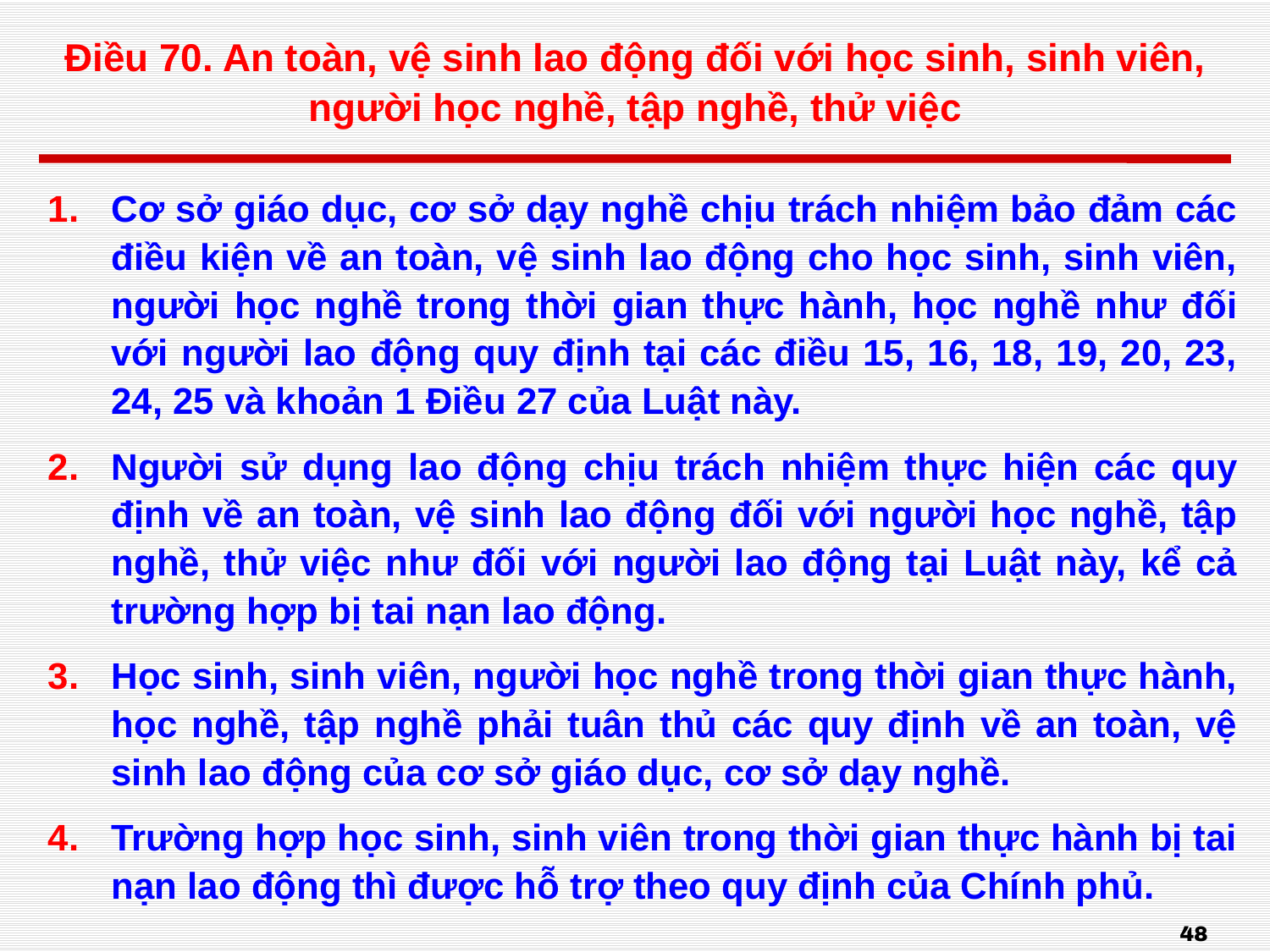

# Điều 70. An toàn, vệ sinh lao động đối với học sinh, sinh viên, người học nghề, tập nghề, thử việc
Cơ sở giáo dục, cơ sở dạy nghề chịu trách nhiệm bảo đảm các điều kiện về an toàn, vệ sinh lao động cho học sinh, sinh viên, người học nghề trong thời gian thực hành, học nghề như đối với người lao động quy định tại các điều 15, 16, 18, 19, 20, 23, 24, 25 và khoản 1 Điều 27 của Luật này.
Người sử dụng lao động chịu trách nhiệm thực hiện các quy định về an toàn, vệ sinh lao động đối với người học nghề, tập nghề, thử việc như đối với người lao động tại Luật này, kể cả trường hợp bị tai nạn lao động.
Học sinh, sinh viên, người học nghề trong thời gian thực hành, học nghề, tập nghề phải tuân thủ các quy định về an toàn, vệ sinh lao động của cơ sở giáo dục, cơ sở dạy nghề.
Trường hợp học sinh, sinh viên trong thời gian thực hành bị tai nạn lao động thì được hỗ trợ theo quy định của Chính phủ.